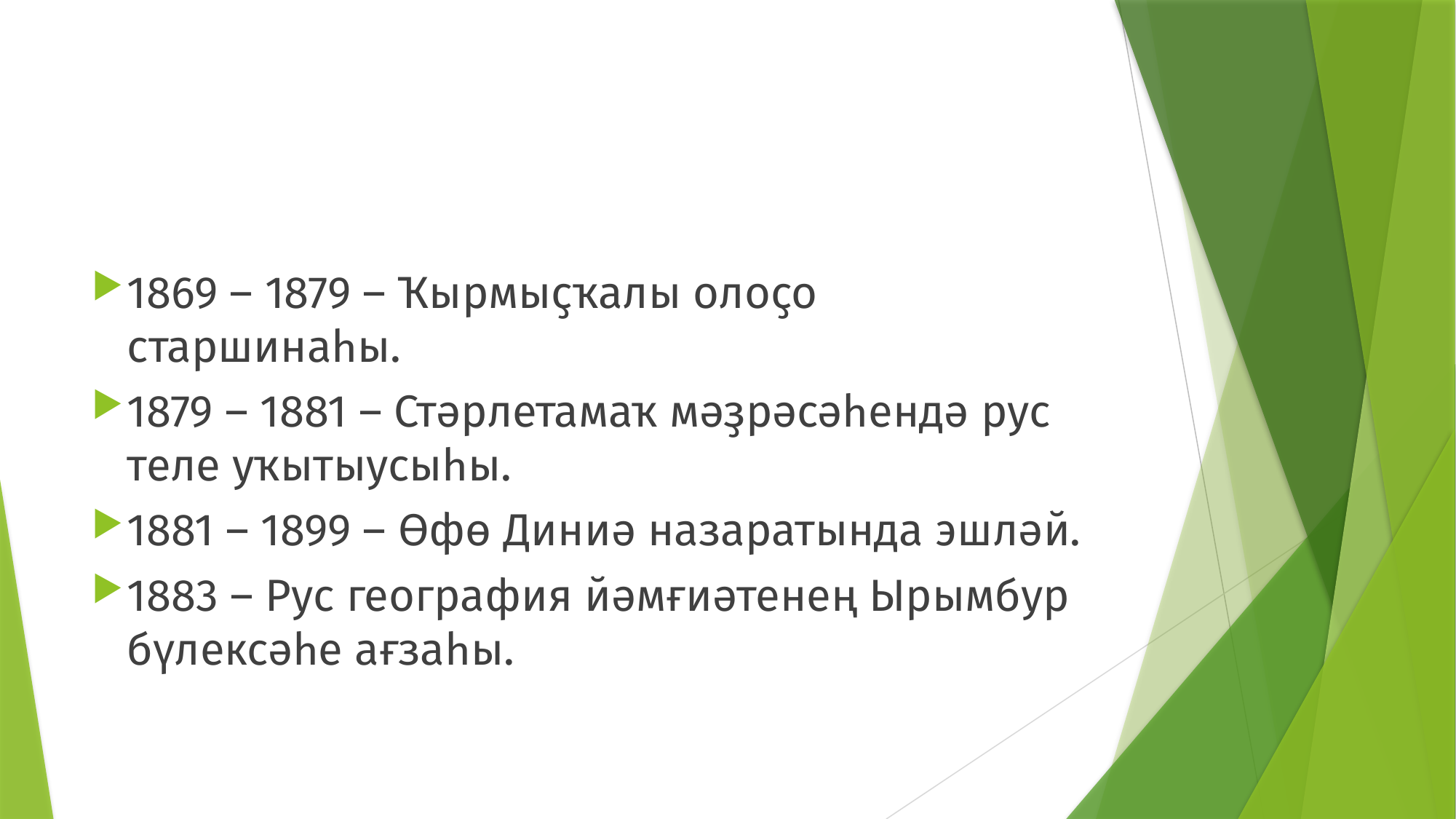

#
1869 – 1879 – Ҡырмыҫҡалы олоҫо старшинаһы.
1879 – 1881 – Стәрлетамаҡ мәҙрәсәһендә рус теле уҡытыусыһы.
1881 – 1899 – Өфө Диниә назаратында эшләй.
1883 – Рус география йәмғиәтенең Ырымбур бүлексәһе ағзаһы.